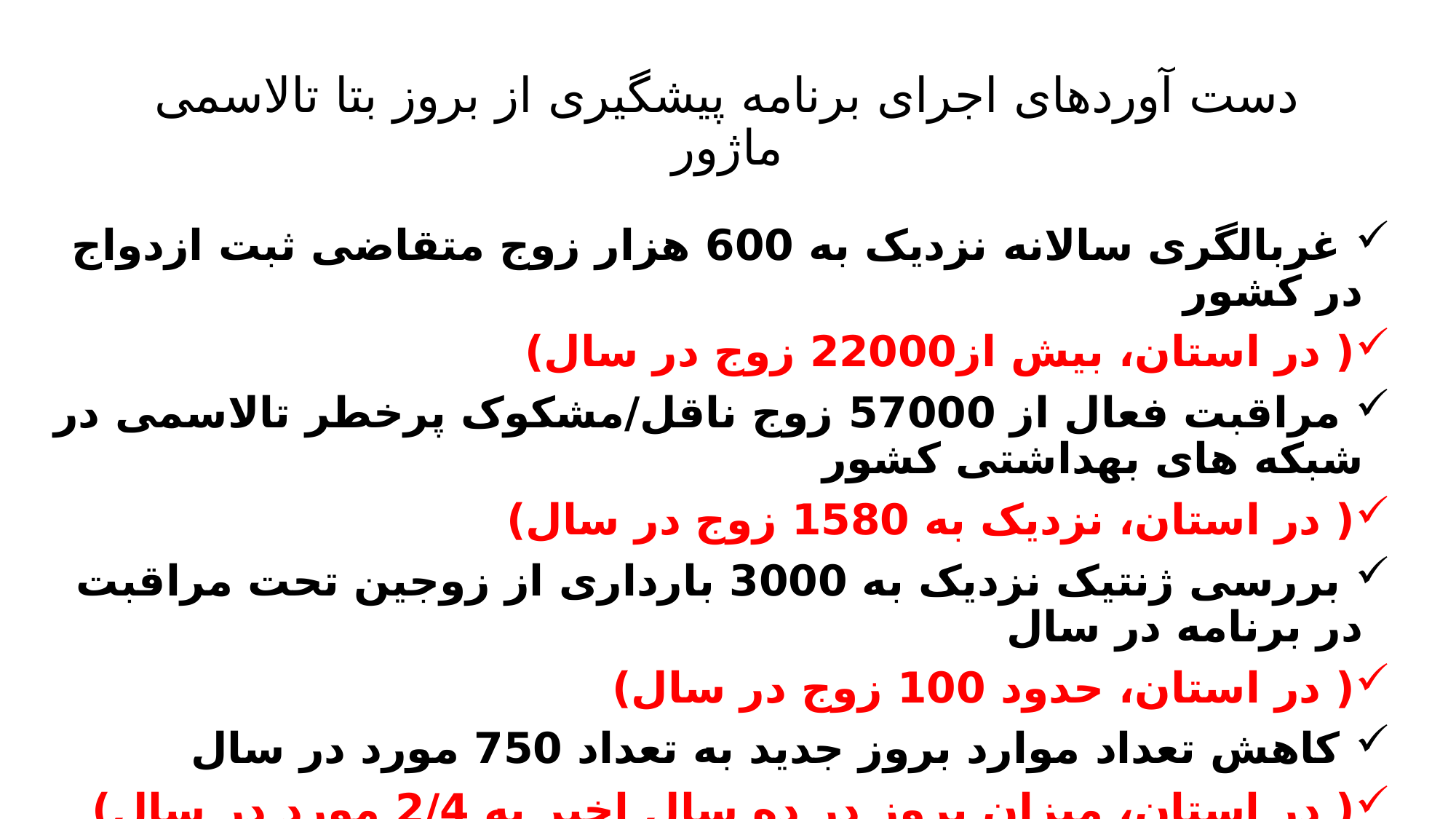

# دست آوردهای اجرای برنامه پیشگیری از بروز بتا تالاسمی ماژور
 غربالگری سالانه نزدیک به 600 هزار زوج متقاضی ثبت ازدواج در کشور
( در استان، بیش از22000 زوج در سال)
 مراقبت فعال از 57000 زوج ناقل/مشکوک پرخطر تالاسمی در شبکه های بهداشتی کشور
( در استان، نزدیک به 1580 زوج در سال)
 بررسی ژنتیک نزدیک به 3000 بارداری از زوجین تحت مراقبت در برنامه در سال
( در استان، حدود 100 زوج در سال)
 کاهش تعداد موارد بروز جدید به تعداد 750 مورد در سال
( در استان، میزان بروز در ده سال اخیر به 2/4 مورد در سال)